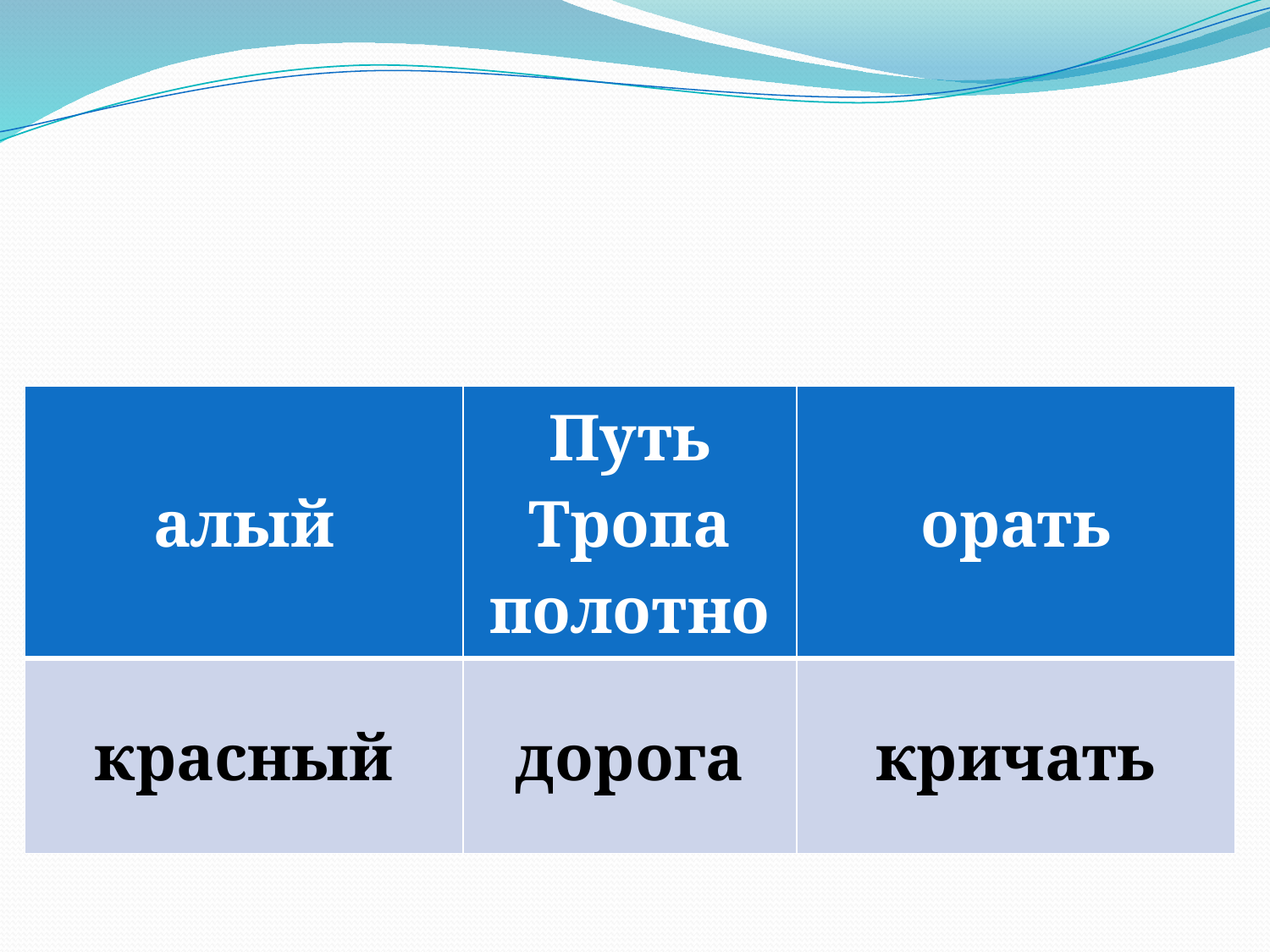

#

| алый | Путь Тропа полотно | орать |
| --- | --- | --- |
| красный | дорога | кричать |